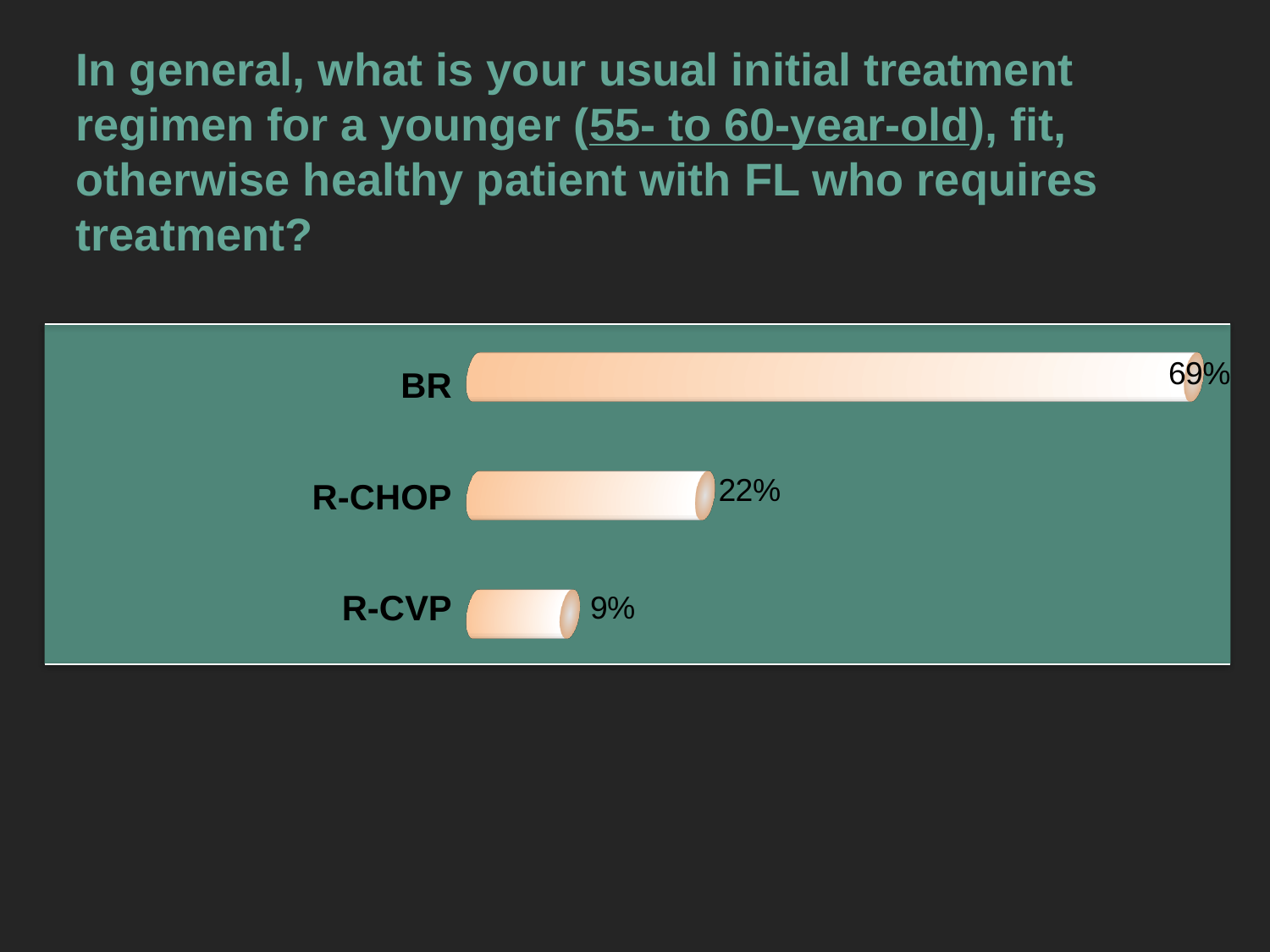

# In general, what is your usual initial treatment regimen for a younger (55- to 60-year-old), fit, otherwise healthy patient with FL who requires treatment?

[unsupported chart]

BR
R-CHOP
R-CVP